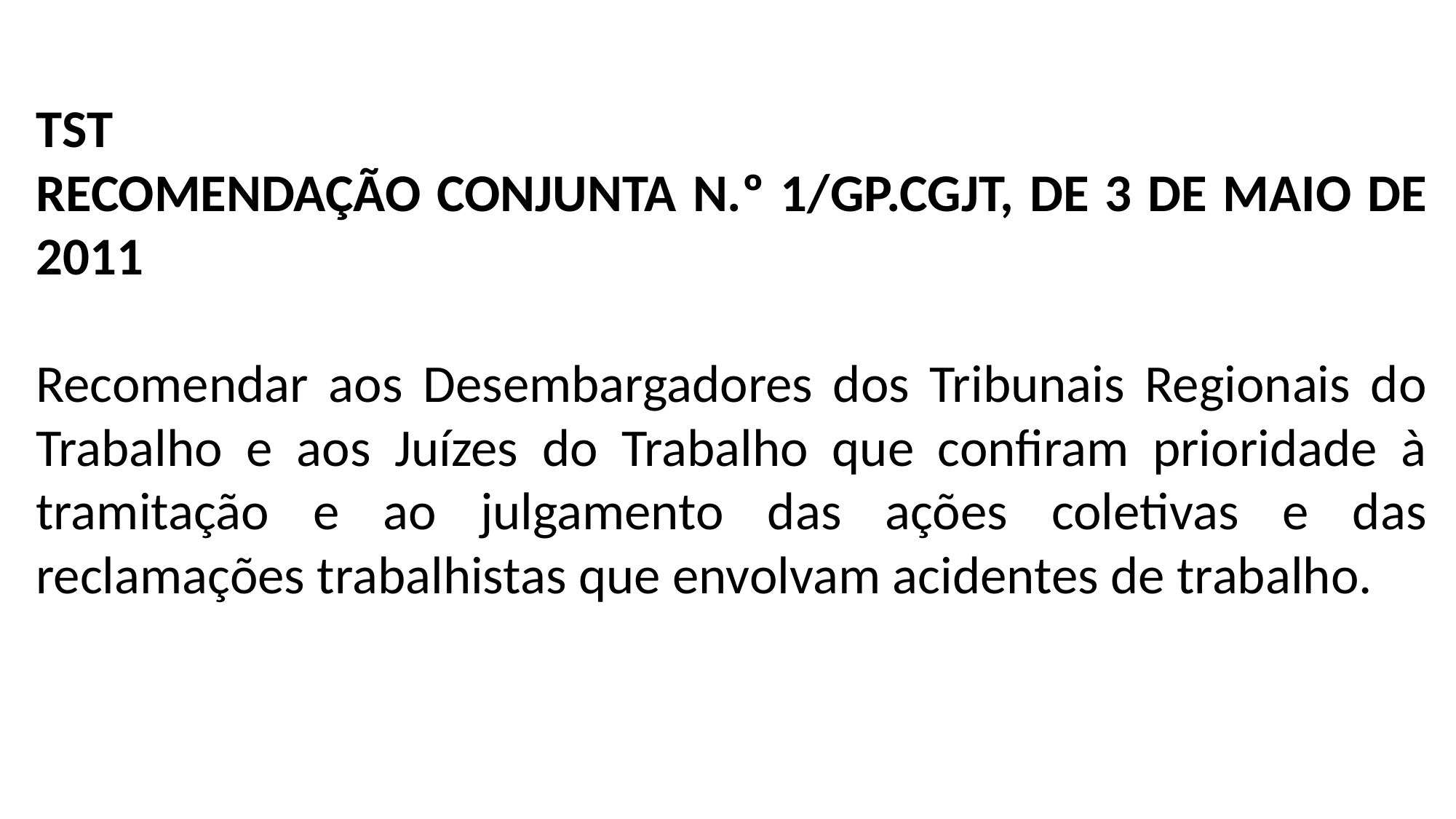

TST
RECOMENDAÇÃO CONJUNTA N.º 1/GP.CGJT, DE 3 DE MAIO DE 2011

Recomendar aos Desembargadores dos Tribunais Regionais do Trabalho e aos Juízes do Trabalho que confiram prioridade à tramitação e ao julgamento das ações coletivas e das reclamações trabalhistas que envolvam acidentes de trabalho.